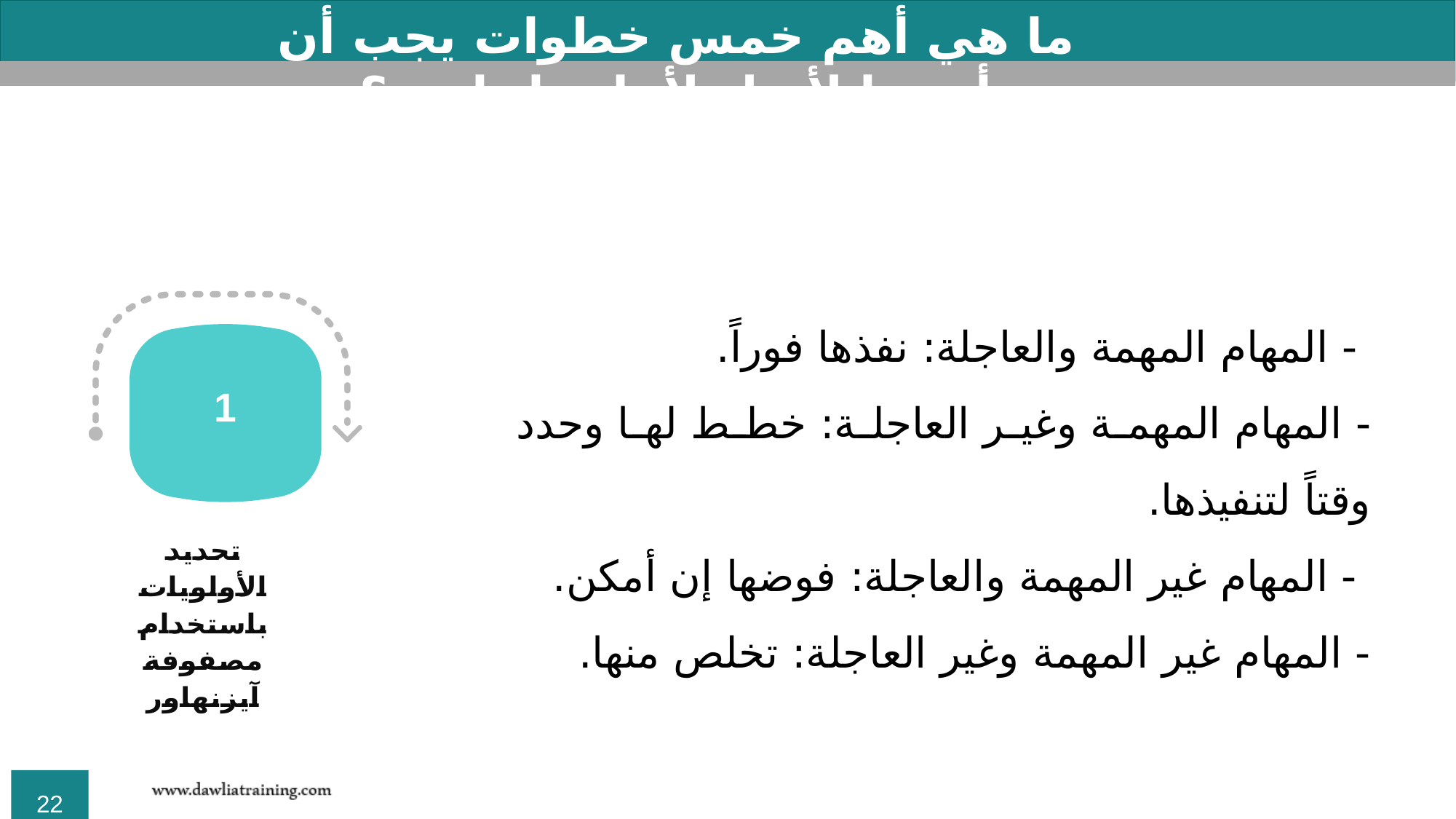

ما هي أهم خمس خطوات يجب أن أتبعها لأصل لأعلى إنتاجية؟

1

تحديد الأولويات باستخدام مصفوفة آيزنهاور
 - المهام المهمة والعاجلة: نفذها فوراً.
- المهام المهمة وغير العاجلة: خطط لها وحدد وقتاً لتنفيذها.
 - المهام غير المهمة والعاجلة: فوضها إن أمكن.
- المهام غير المهمة وغير العاجلة: تخلص منها.